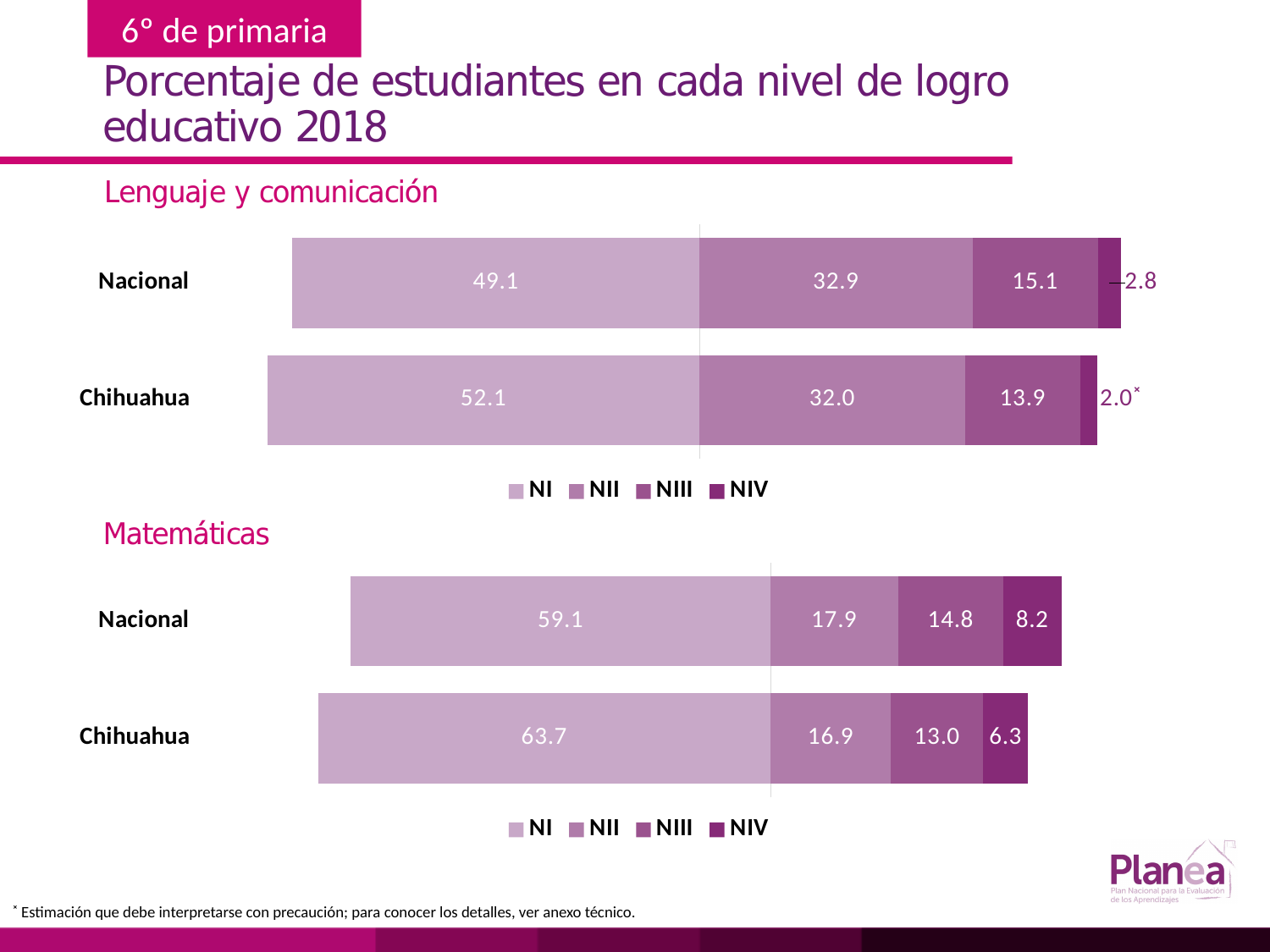

# Porcentaje de estudiantes en cada nivel de logro educativo 2018

Lenguaje y comunicación

### Chart

| Category |  |  |  |  |
|---|---|---|---|---|
| Chihuahua | -52.1 | 32.0 | 13.9 | 2.0 |
| Nacional | -49.1 | 32.9 | 15.1 | 2.8 |
Matemáticas

### Chart

| Category |  |  |  |  |
|---|---|---|---|---|
| Chihuahua | -63.7 | 16.9 | 13.0 | 6.3 |
| Nacional | -59.1 | 17.9 | 14.8 | 8.2 |
˟ Estimación que debe interpretarse con precaución; para conocer los detalles, ver anexo técnico.